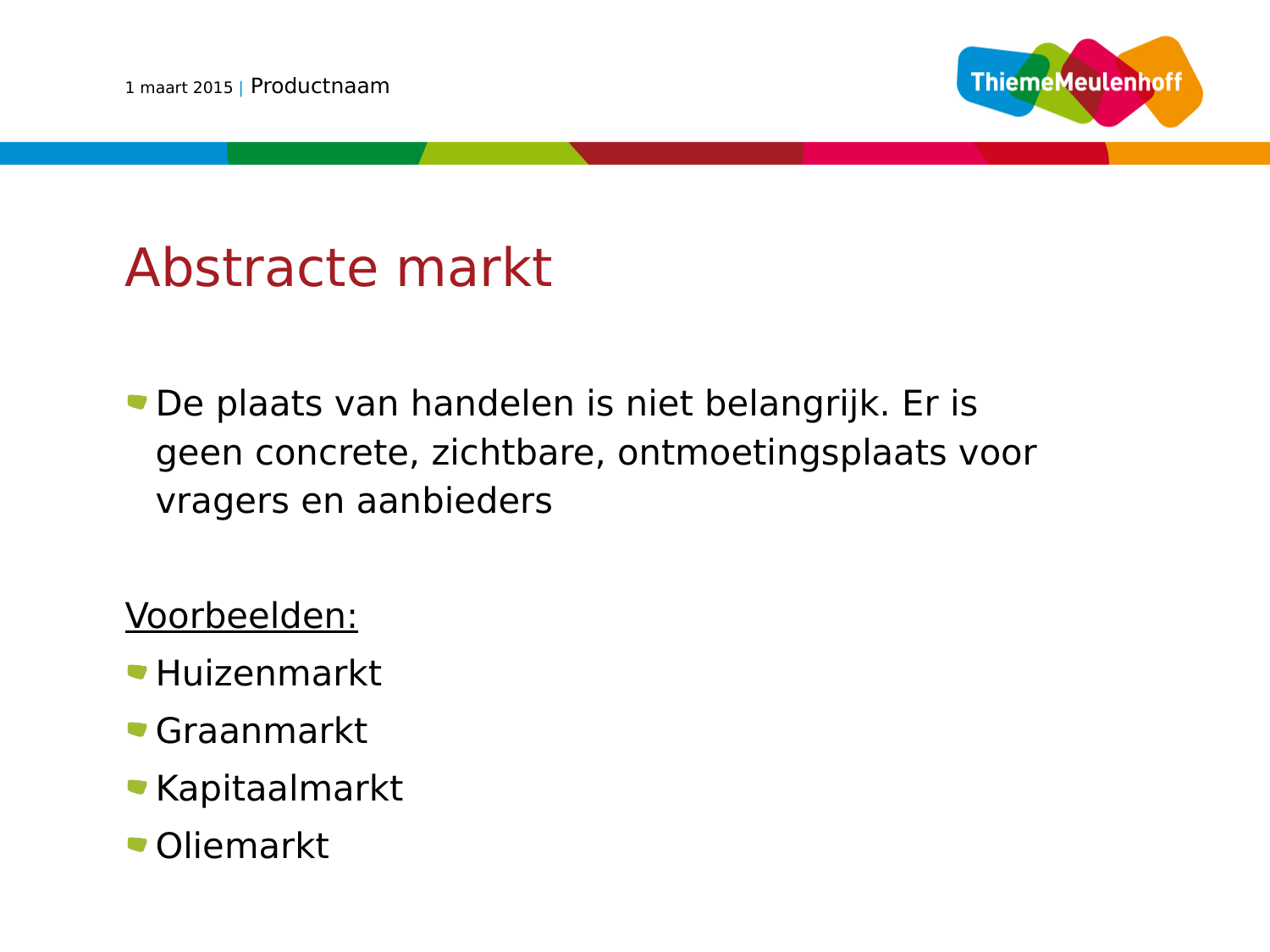

1 maart 2015 | Productnaam
# Abstracte markt
De plaats van handelen is niet belangrijk. Er is geen concrete, zichtbare, ontmoetingsplaats voor vragers en aanbieders

Voorbeelden:
Huizenmarkt
Graanmarkt
Kapitaalmarkt
Oliemarkt